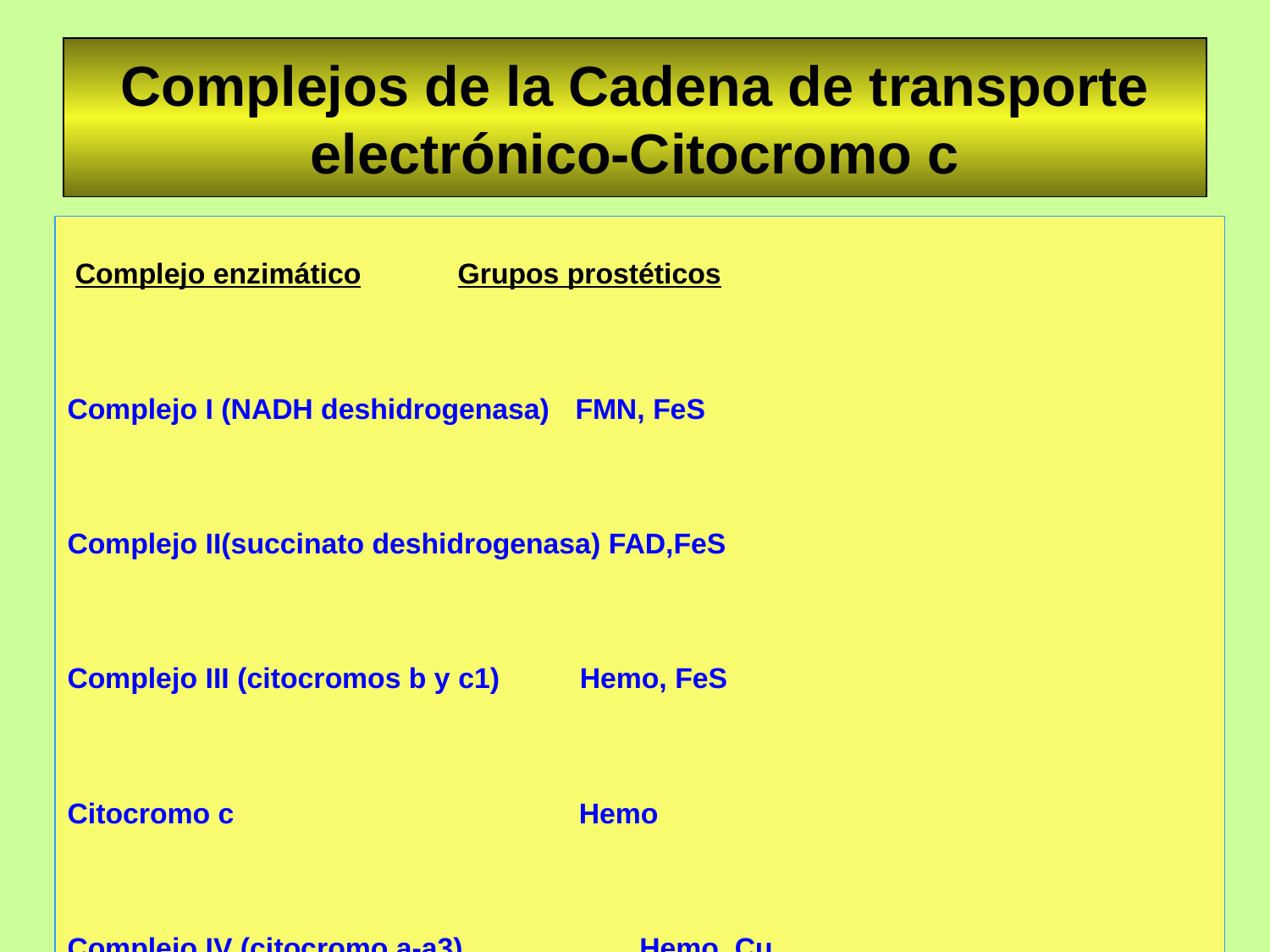

# Complejos de la Cadena de transporte electrónico-Citocromo c
 Complejo enzimático            Grupos prostéticos

Complejo I (NADH deshidrogenasa) 	FMN, FeS

Complejo II(succinato deshidrogenasa) FAD,FeS

Complejo III (citocromos b y c1)          Hemo, FeS

Citocromo c                                           Hemo

Complejo IV (citocromo a-a3) 	        Hemo, Cu